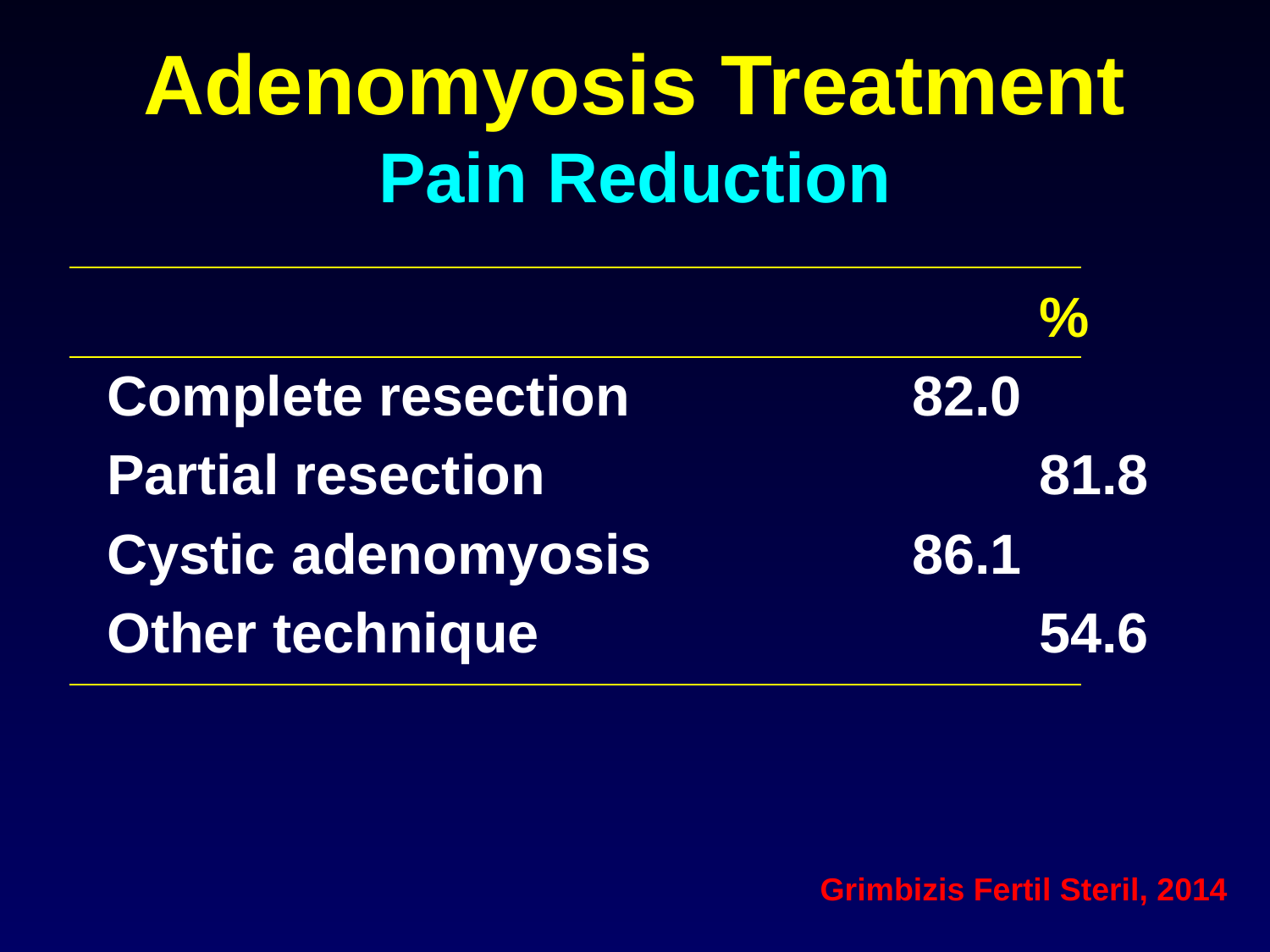

# Adenomyosis Treatment Pain Reduction
								%
Complete resection			82.0
Partial resection				81.8
Cystic adenomyosis			86.1
Other technique				54.6
Grimbizis Fertil Steril, 2014